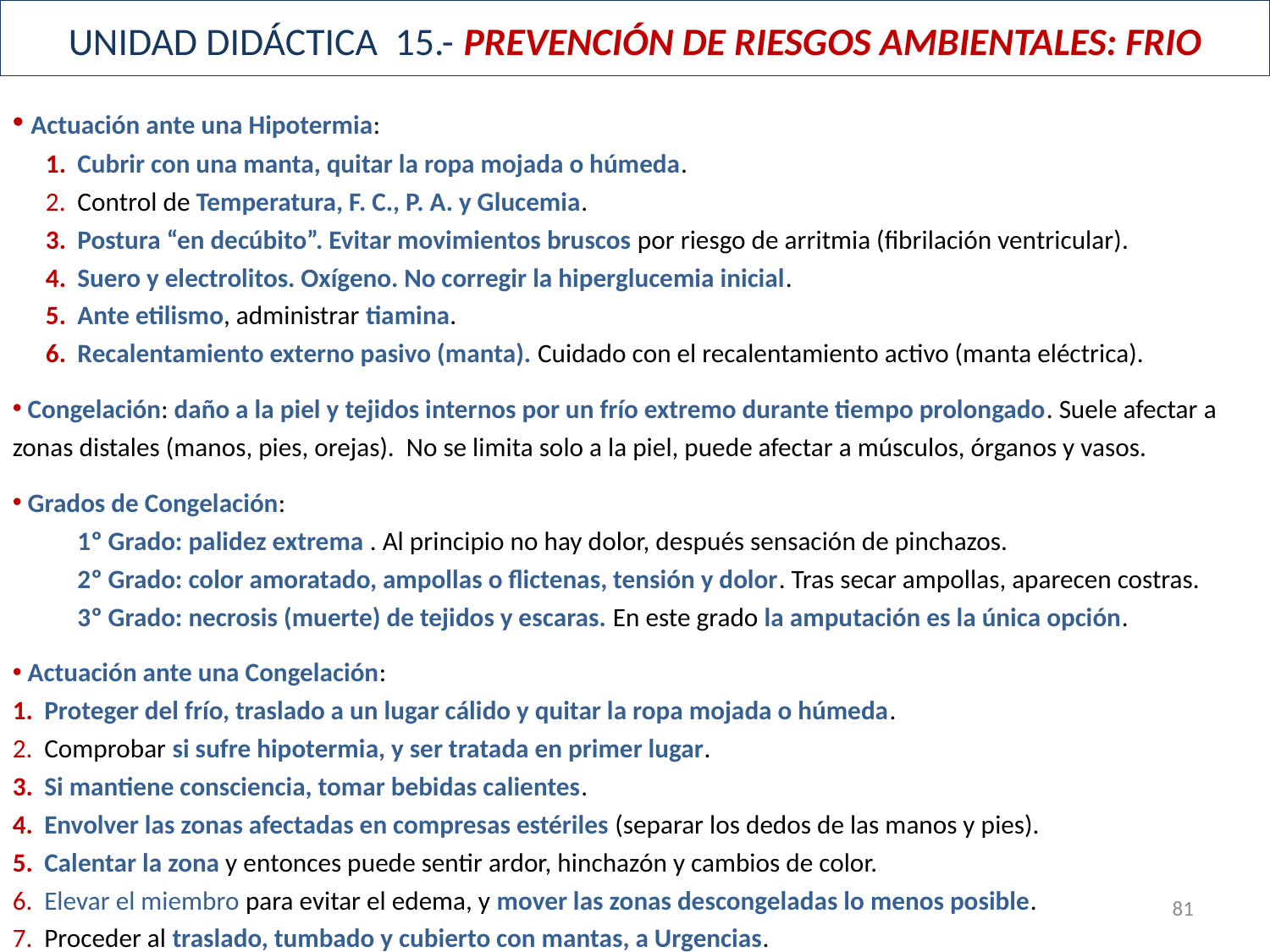

# UNIDAD DIDÁCTICA  15.- PREVENCIÓN DE RIESGOS AMBIENTALES: FRIO

 Actuación ante una Hipotermia:
Cubrir con una manta, quitar la ropa mojada o húmeda.
Control de Temperatura, F. C., P. A. y Glucemia.
Postura “en decúbito”. Evitar movimientos bruscos por riesgo de arritmia (fibrilación ventricular).
Suero y electrolitos. Oxígeno. No corregir la hiperglucemia inicial.
Ante etilismo, administrar tiamina.
Recalentamiento externo pasivo (manta). Cuidado con el recalentamiento activo (manta eléctrica).

 Congelación: daño a la piel y tejidos internos por un frío extremo durante tiempo prolongado. Suele afectar a zonas distales (manos, pies, orejas).  No se limita solo a la piel, puede afectar a músculos, órganos y vasos.

 Grados de Congelación:
1º Grado: palidez extrema . Al principio no hay dolor, después sensación de pinchazos.
2º Grado: color amoratado, ampollas o flictenas, tensión y dolor. Tras secar ampollas, aparecen costras.
3º Grado: necrosis (muerte) de tejidos y escaras. En este grado la amputación es la única opción.

 Actuación ante una Congelación:
Proteger del frío, traslado a un lugar cálido y quitar la ropa mojada o húmeda.
Comprobar si sufre hipotermia, y ser tratada en primer lugar.
Si mantiene consciencia, tomar bebidas calientes.
Envolver las zonas afectadas en compresas estériles (separar los dedos de las manos y pies).
Calentar la zona y entonces puede sentir ardor, hinchazón y cambios de color.
Elevar el miembro para evitar el edema, y mover las zonas descongeladas lo menos posible.
Proceder al traslado, tumbado y cubierto con mantas, a Urgencias.

81